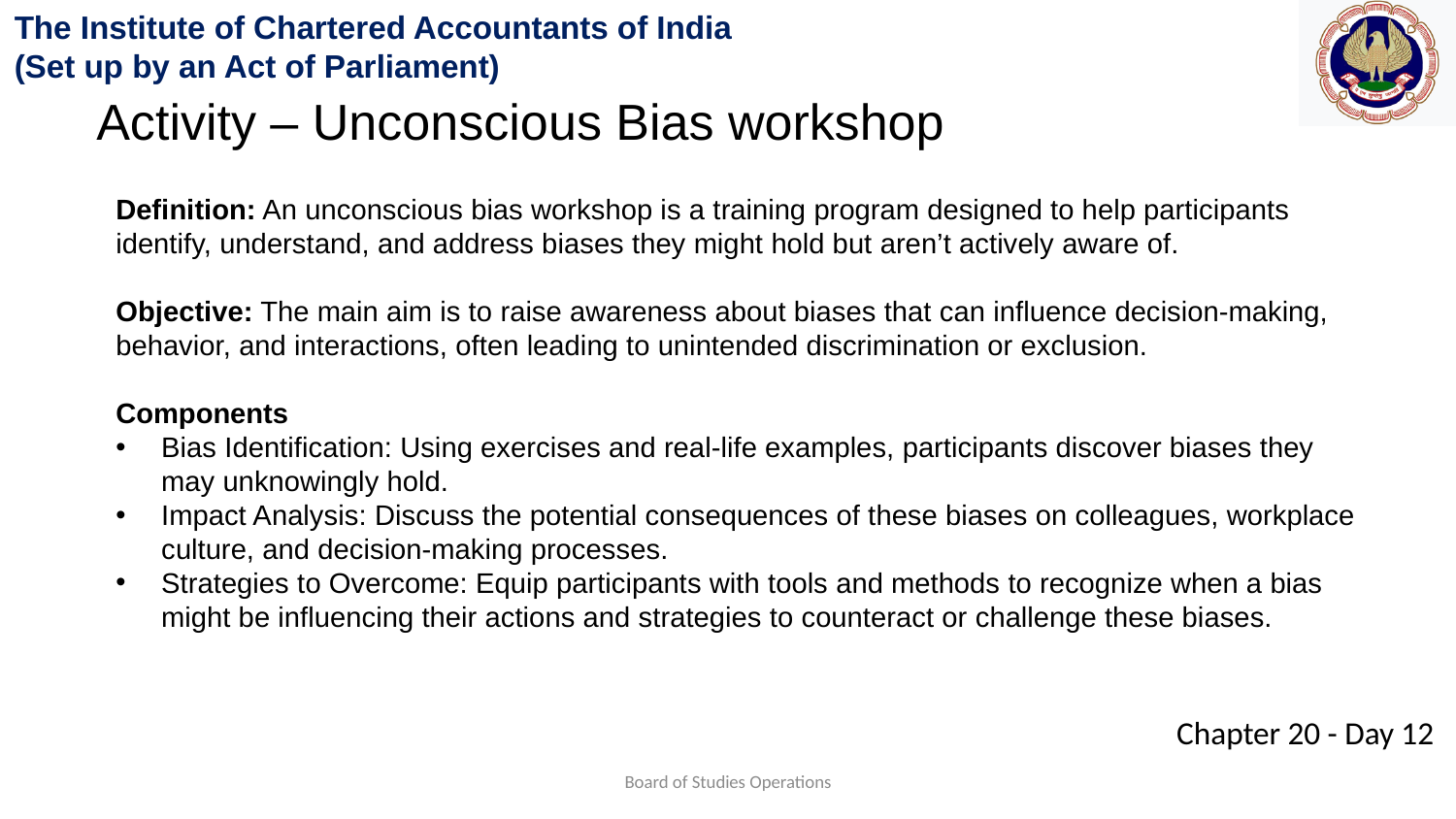

Activity – Unconscious Bias workshop

Definition: An unconscious bias workshop is a training program designed to help participants identify, understand, and address biases they might hold but aren’t actively aware of.

Objective: The main aim is to raise awareness about biases that can influence decision-making, behavior, and interactions, often leading to unintended discrimination or exclusion.

Components
Bias Identification: Using exercises and real-life examples, participants discover biases they may unknowingly hold.
Impact Analysis: Discuss the potential consequences of these biases on colleagues, workplace culture, and decision-making processes.
Strategies to Overcome: Equip participants with tools and methods to recognize when a bias might be influencing their actions and strategies to counteract or challenge these biases.
Board of Studies Operations